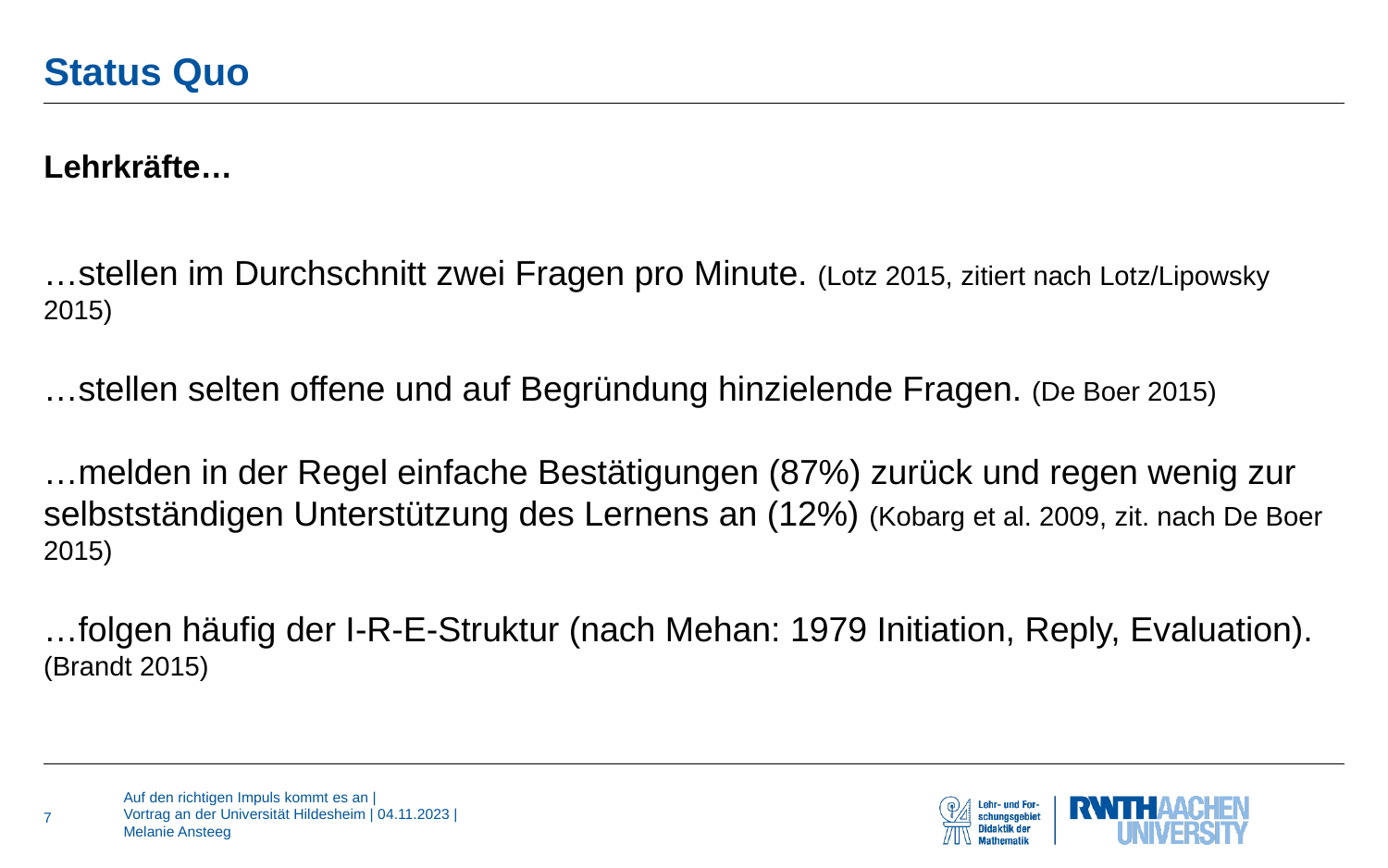

# Status Quo
Lehrkräfte…
…stellen im Durchschnitt zwei Fragen pro Minute. (Lotz 2015, zitiert nach Lotz/Lipowsky 2015)

…stellen selten offene und auf Begründung hinzielende Fragen. (De Boer 2015)

…melden in der Regel einfache Bestätigungen (87%) zurück und regen wenig zur selbstständigen Unterstützung des Lernens an (12%) (Kobarg et al. 2009, zit. nach De Boer 2015)

…folgen häufig der I-R-E-Struktur (nach Mehan: 1979 Initiation, Reply, Evaluation). (Brandt 2015)